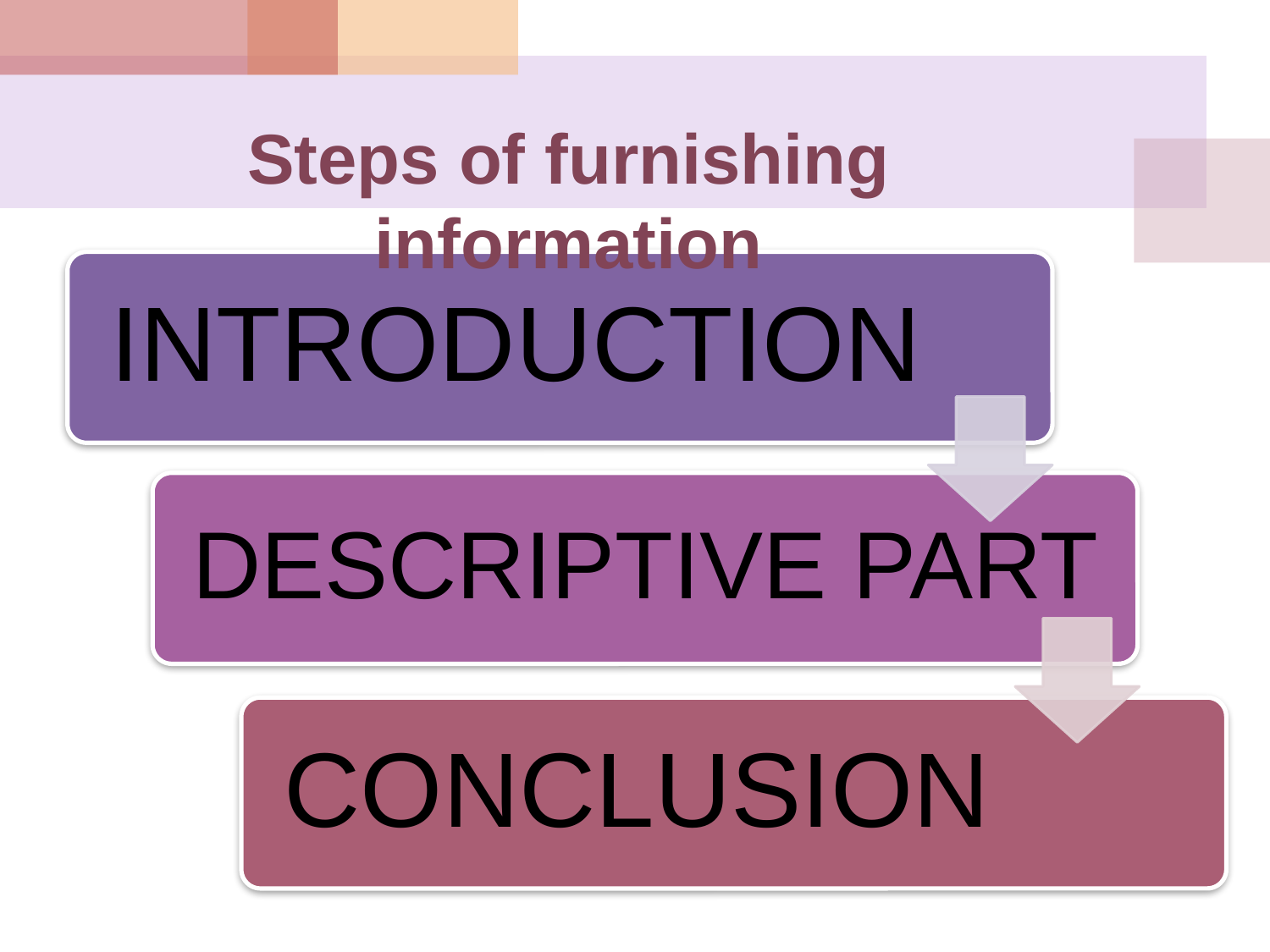

Steps of furnishing information
INTRODUCTION
DESCRIPTIVE PART
CONCLUSION